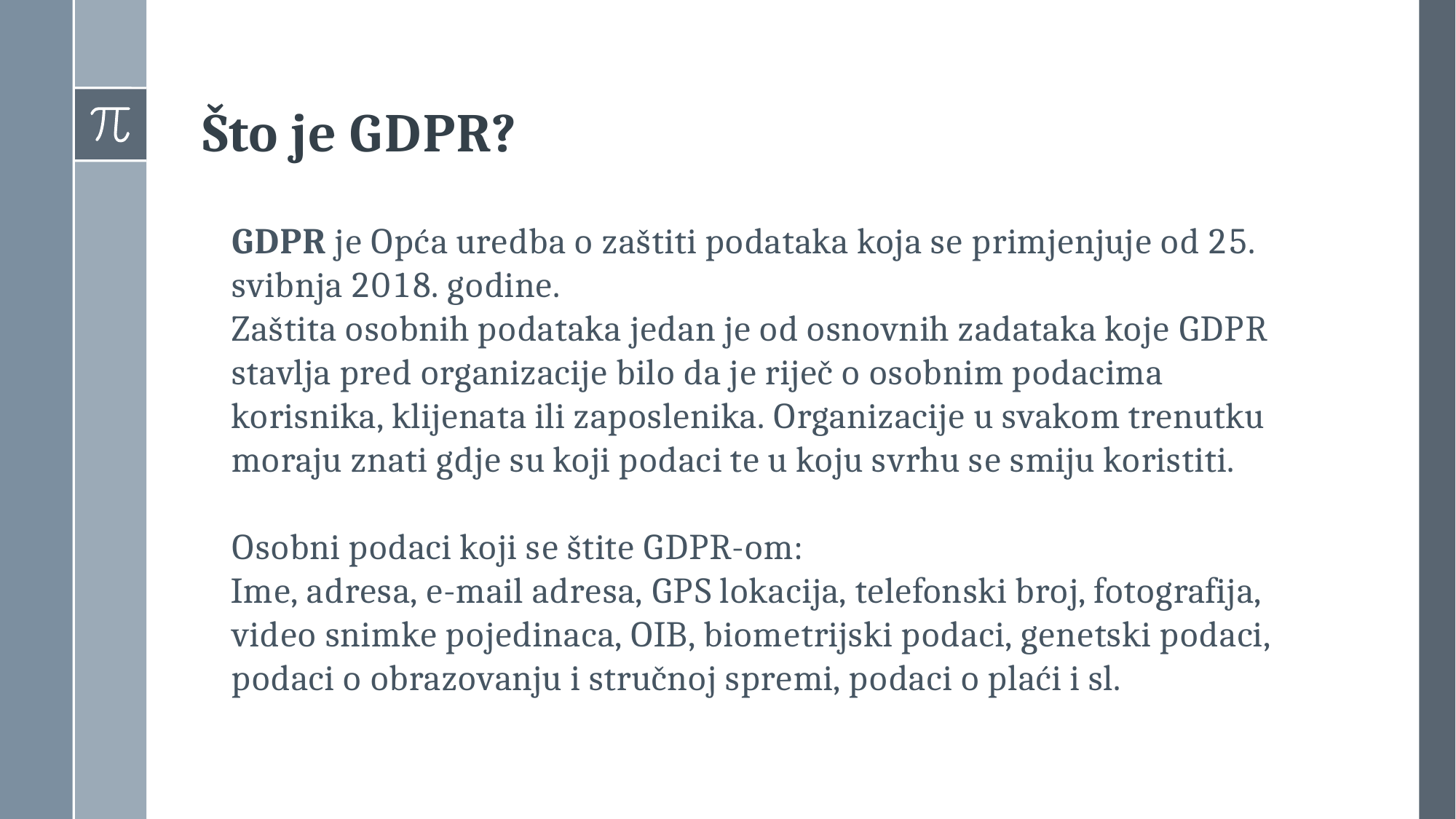

Što je GDPR?
GDPR je Opća uredba o zaštiti podataka koja se primjenjuje od 25. svibnja 2018. godine.
Zaštita osobnih podataka jedan je od osnovnih zadataka koje GDPR stavlja pred organizacije bilo da je riječ o osobnim podacima korisnika, klijenata ili zaposlenika. Organizacije u svakom trenutku moraju znati gdje su koji podaci te u koju svrhu se smiju koristiti.

Osobni podaci koji se štite GDPR-om:
Ime, adresa, e-mail adresa, GPS lokacija, telefonski broj, fotografija, video snimke pojedinaca, OIB, biometrijski podaci, genetski podaci, podaci o obrazovanju i stručnoj spremi, podaci o plaći i sl.